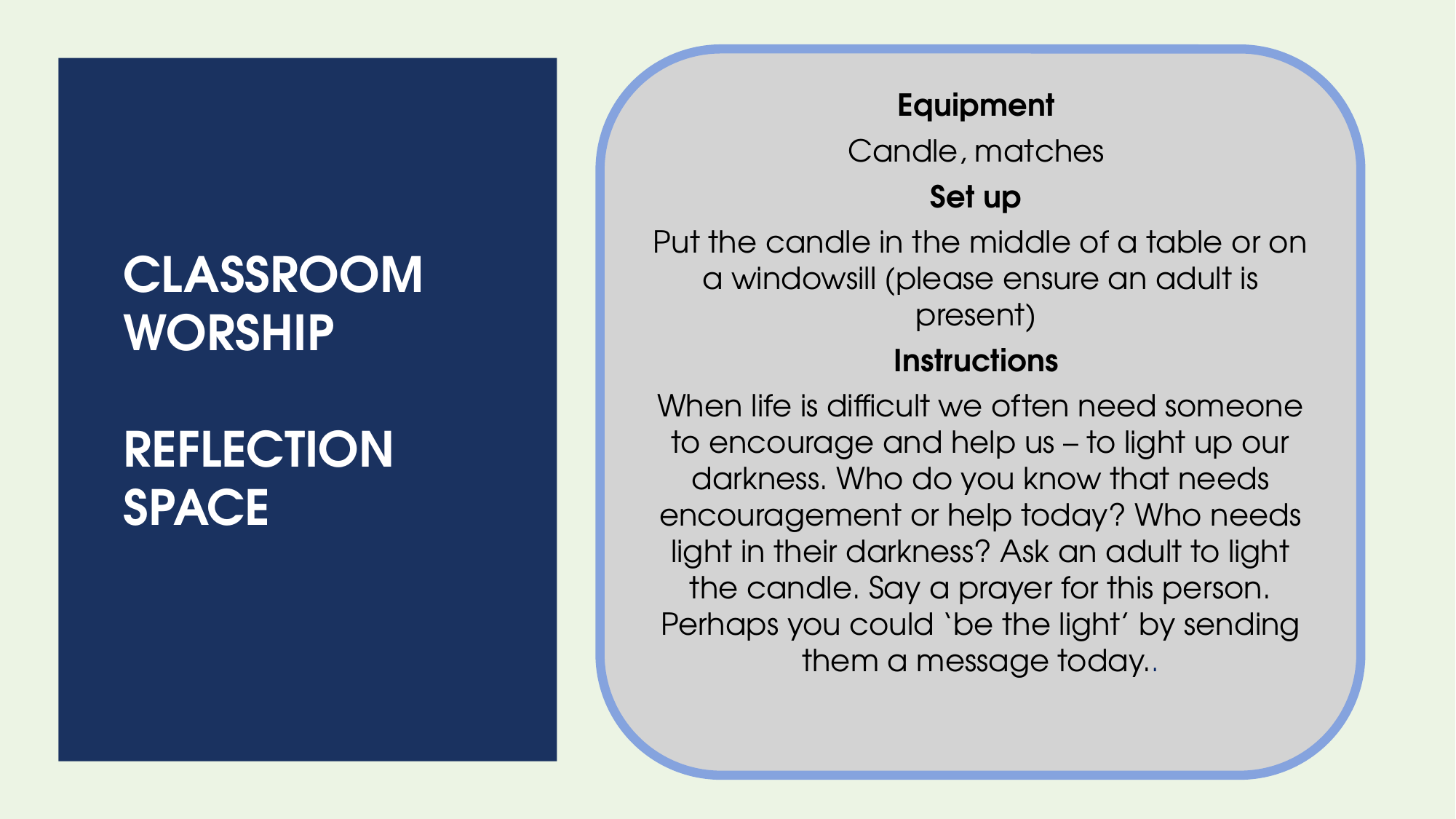

Equipment
Candle, matches
Set up
Put the candle in the middle of a table or on a windowsill (please ensure an adult is present)
Instructions
When life is difficult we often need someone to encourage and help us – to light up our darkness. Who do you know that needs encouragement or help today? Who needs light in their darkness? Ask an adult to light the candle. Say a prayer for this person. Perhaps you could ‘be the light’ by sending them a message today..

# Classroom Worship Reflection Space